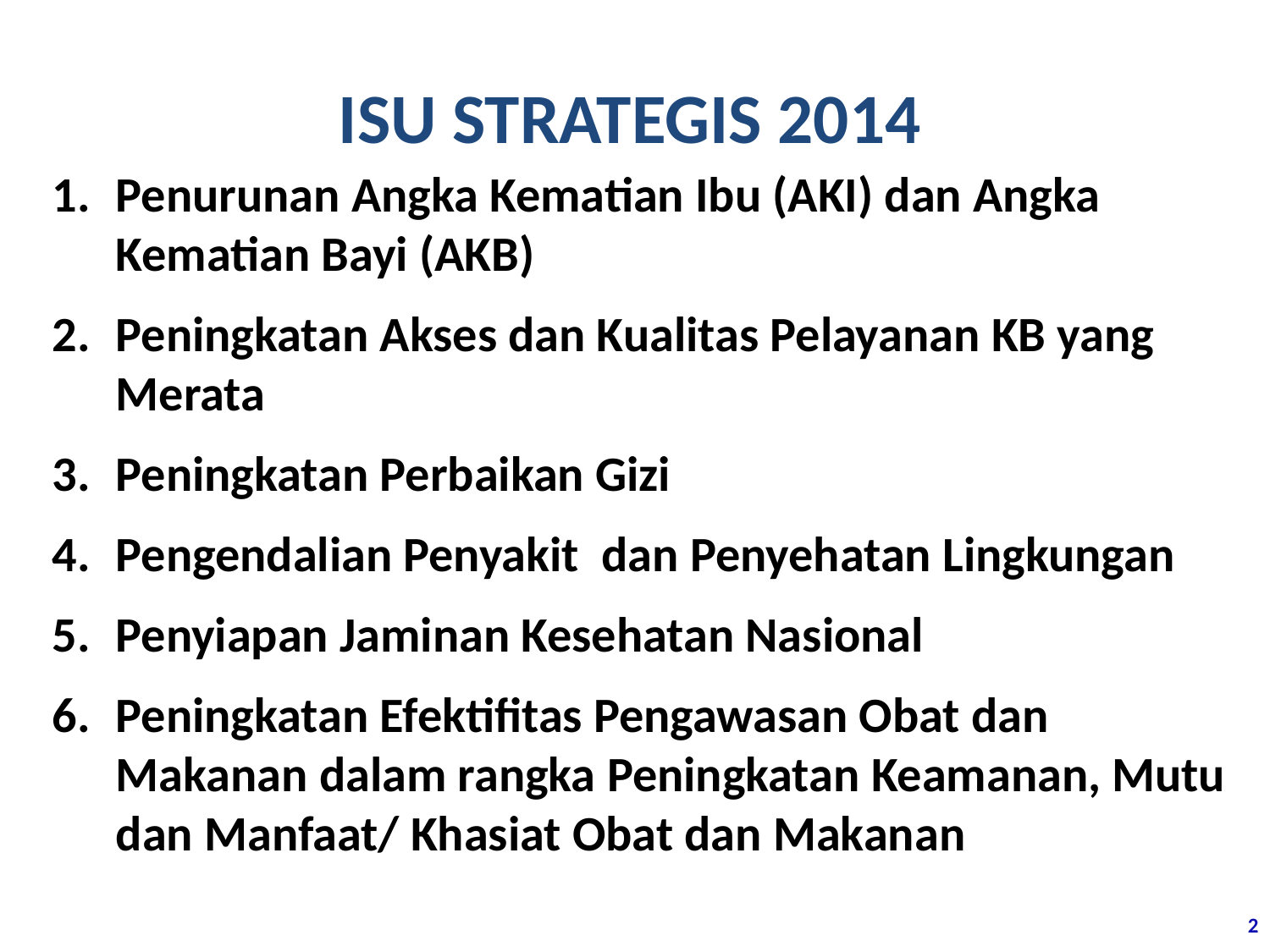

ISU STRATEGIS 2014
Penurunan Angka Kematian Ibu (AKI) dan Angka Kematian Bayi (AKB)
Peningkatan Akses dan Kualitas Pelayanan KB yang Merata
Peningkatan Perbaikan Gizi
Pengendalian Penyakit  dan Penyehatan Lingkungan
Penyiapan Jaminan Kesehatan Nasional
Peningkatan Efektifitas Pengawasan Obat dan Makanan dalam rangka Peningkatan Keamanan, Mutu dan Manfaat/ Khasiat Obat dan Makanan
2